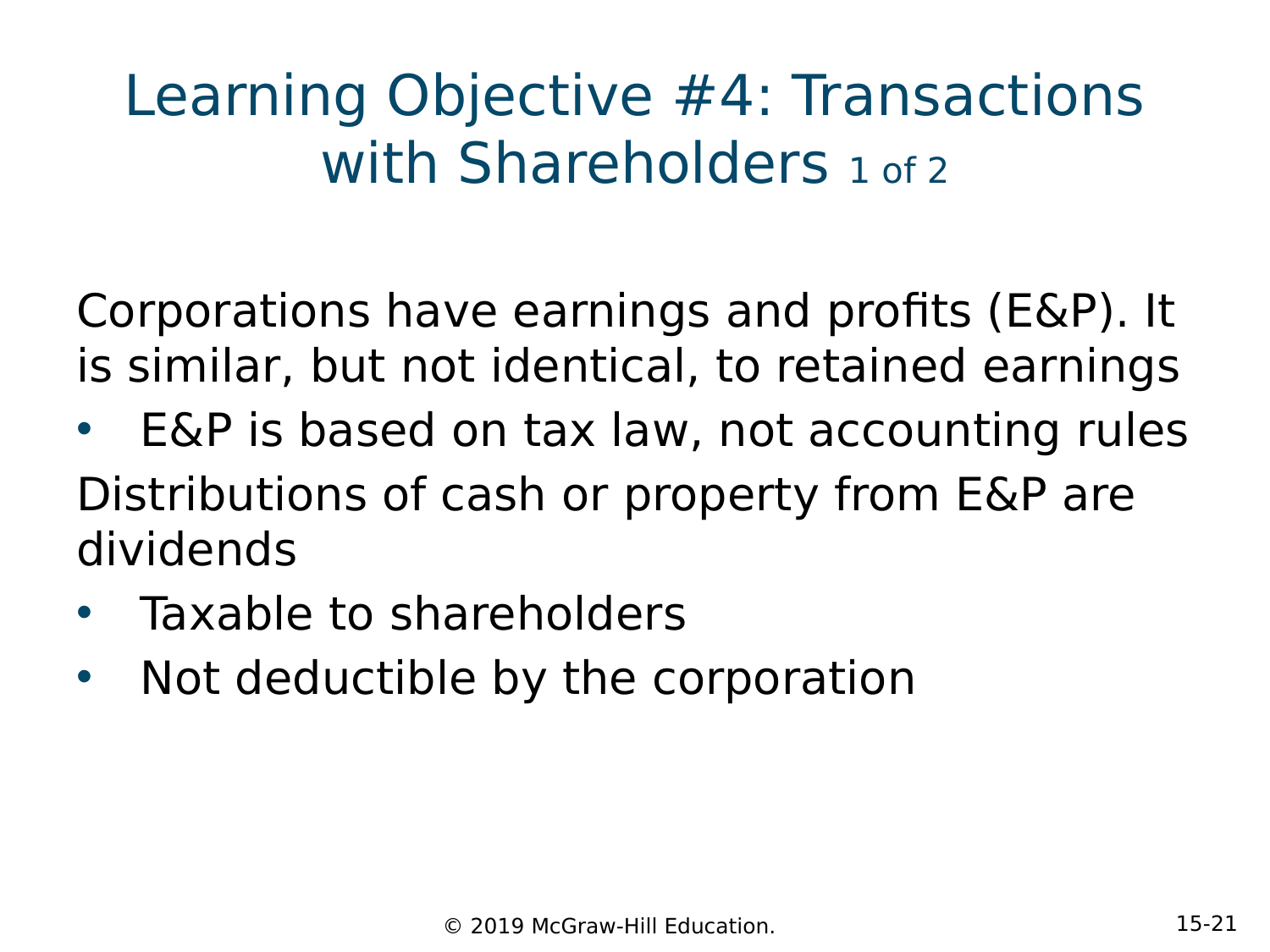

# Learning Objective #4: Transactions with Shareholders 1 of 2
Corporations have earnings and profits (E&P). It is similar, but not identical, to retained earnings
E&P is based on tax law, not accounting rules
Distributions of cash or property from E&P are dividends
Taxable to shareholders
Not deductible by the corporation